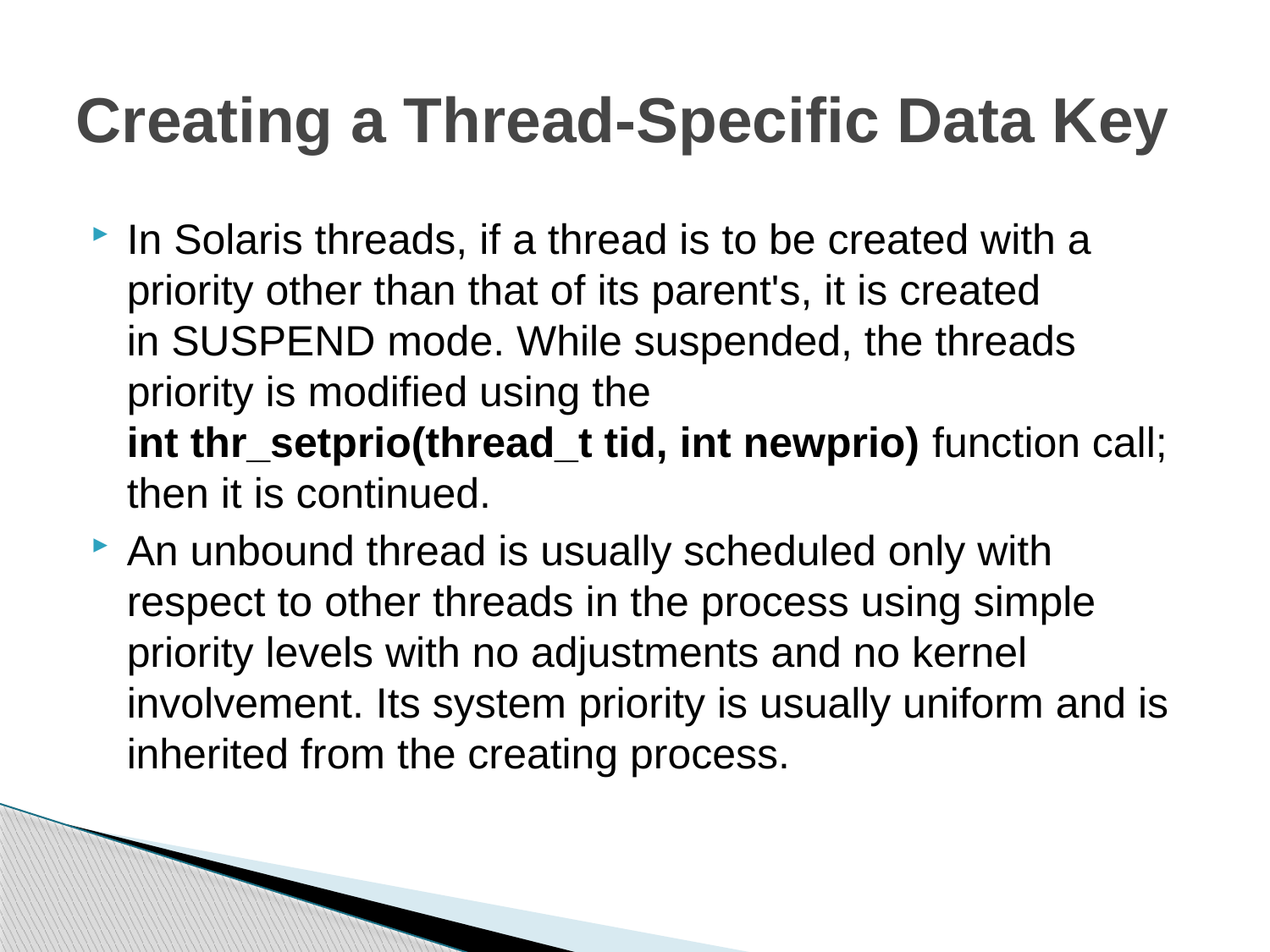

# Creating a Thread-Specific Data Key
In Solaris threads, if a thread is to be created with a priority other than that of its parent's, it is created in SUSPEND mode. While suspended, the threads priority is modified using the 
int thr_setprio(thread_t tid, int newprio) function call; then it is continued.
An unbound thread is usually scheduled only with respect to other threads in the process using simple priority levels with no adjustments and no kernel involvement. Its system priority is usually uniform and is inherited from the creating process.